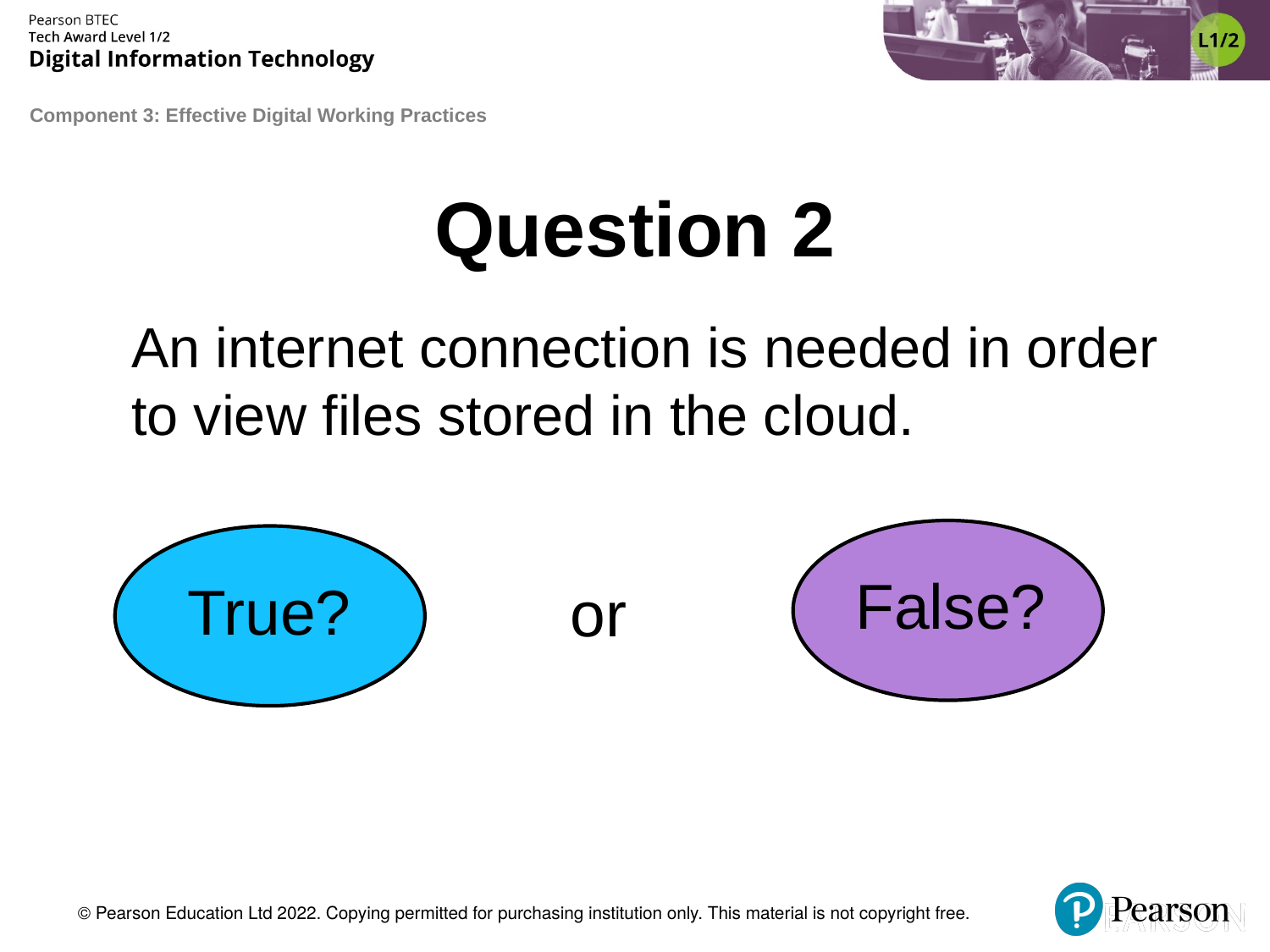

# Question 2
An internet connection is needed in order to view files stored in the cloud.

False?
True?
or
© Pearson Education Ltd 2022. Copying permitted for purchasing institution only. This material is not copyright free.